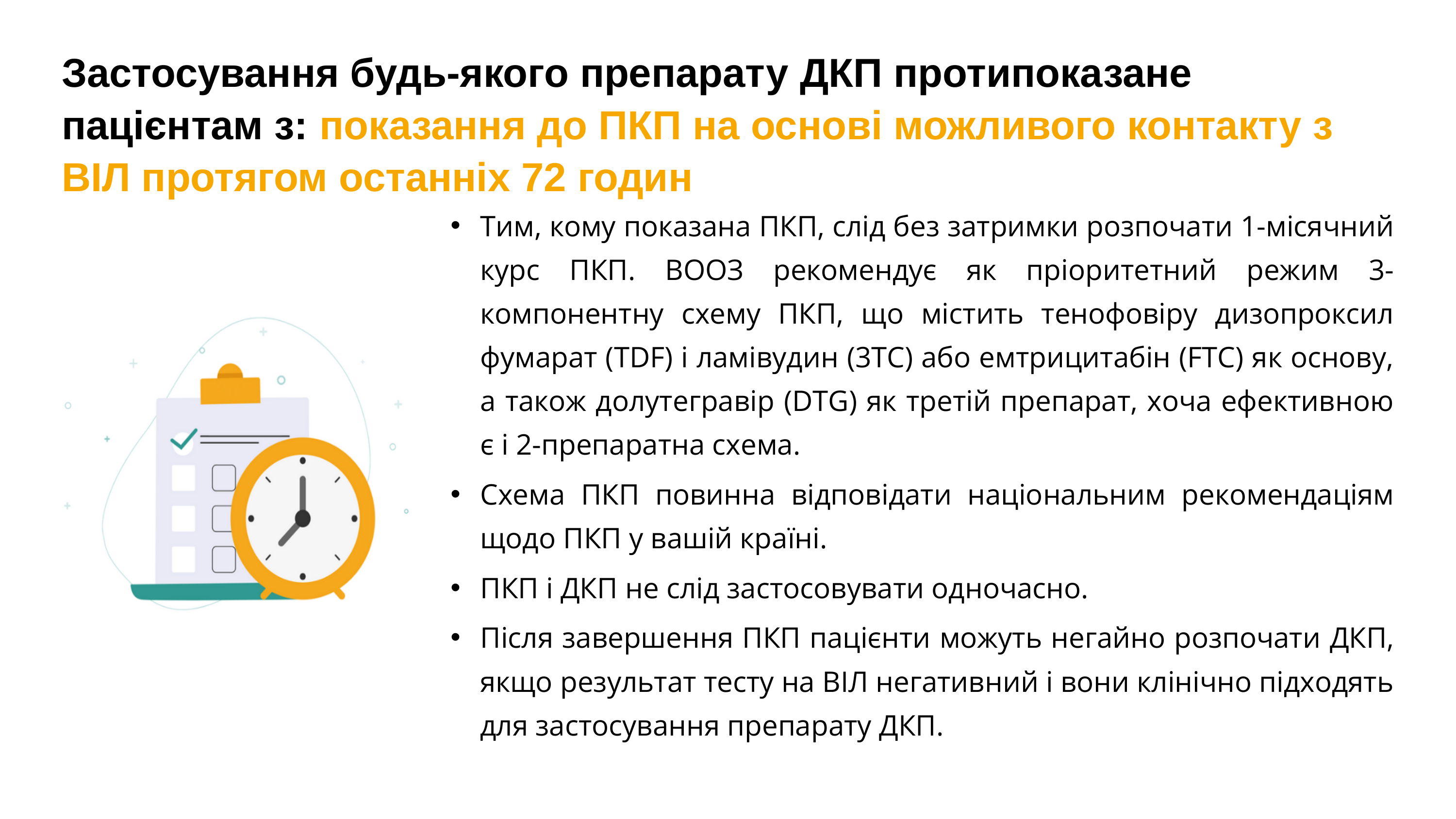

Застосування будь-якого препарату ДКП протипоказане пацієнтам з: показання до ПКП на основі можливого контакту з ВІЛ протягом останніх 72 годин

Тим, кому показана ПКП, слід без затримки розпочати 1-місячний курс ПКП. ВООЗ рекомендує як пріоритетний режим 3-компонентну схему ПКП, що містить тенофовіру дизопроксил фумарат (TDF) і ламівудин (3TC) або емтрицитабін (FTC) як основу, а також долутегравір (DTG) як третій препарат, хоча ефективною є і 2-препаратна схема.
Схема ПКП повинна відповідати національним рекомендаціям щодо ПКП у вашій країні.
ПКП і ДКП не слід застосовувати одночасно.
Після завершення ПКП пацієнти можуть негайно розпочати ДКП, якщо результат тесту на ВІЛ негативний і вони клінічно підходять для застосування препарату ДКП.